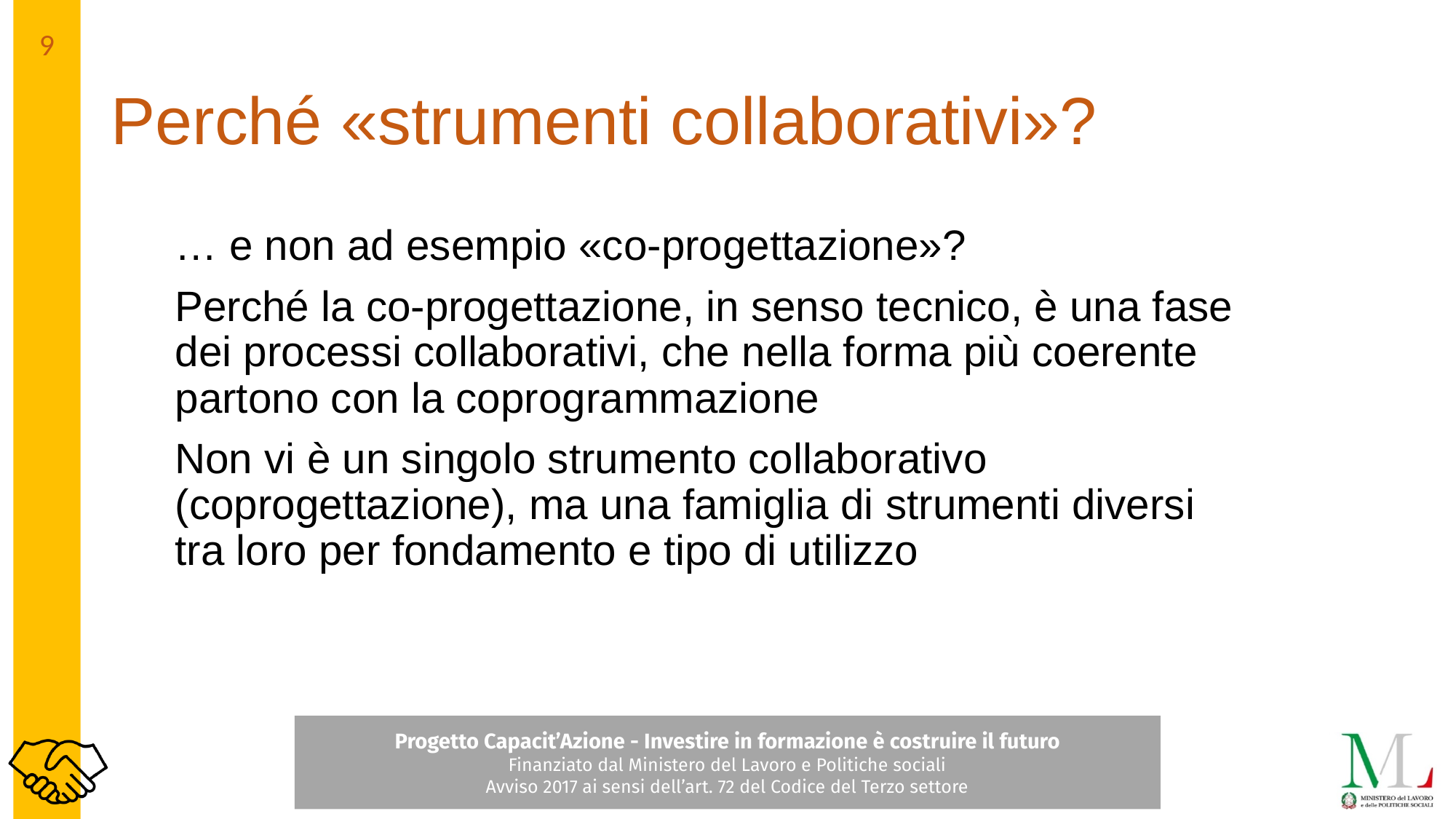

# Perché «strumenti collaborativi»?
… e non ad esempio «co-progettazione»?
Perché la co-progettazione, in senso tecnico, è una fase dei processi collaborativi, che nella forma più coerente partono con la coprogrammazione
Non vi è un singolo strumento collaborativo (coprogettazione), ma una famiglia di strumenti diversi tra loro per fondamento e tipo di utilizzo

9